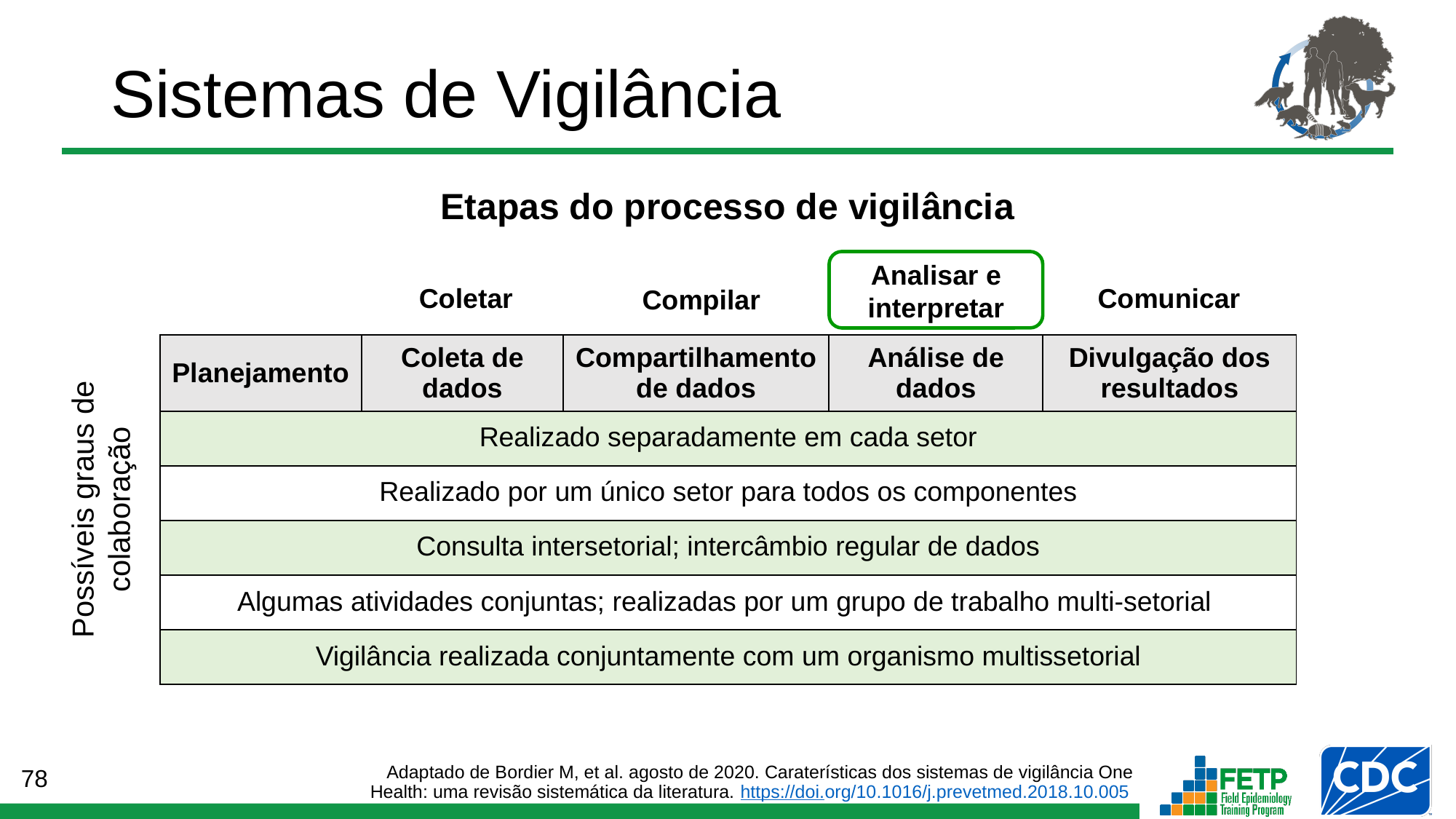

# Sistemas de Vigilância
Etapas do processo de vigilância

Analisar e interpretar
Coletar
Comunicar
Compilar
| Planejamento | Coleta de dados | Compartilhamento de dados | Análise de dados | Divulgação dos resultados |
| --- | --- | --- | --- | --- |
| Realizado separadamente em cada setor |  |  |  |  |
| Realizado por um único setor para todos os componentes |  |  |  |  |
| Consulta intersetorial; intercâmbio regular de dados |  |  |  |  |
| Algumas atividades conjuntas; realizadas por um grupo de trabalho multi-setorial |  |  |  |  |
| Vigilância realizada conjuntamente com um organismo multissetorial |  |  |  |  |
Possíveis graus de colaboração
Adaptado de Bordier M, et al. agosto de 2020. Caraterísticas dos sistemas de vigilância One Health: uma revisão sistemática da literatura. https://doi.org/10.1016/j.prevetmed.2018.10.005